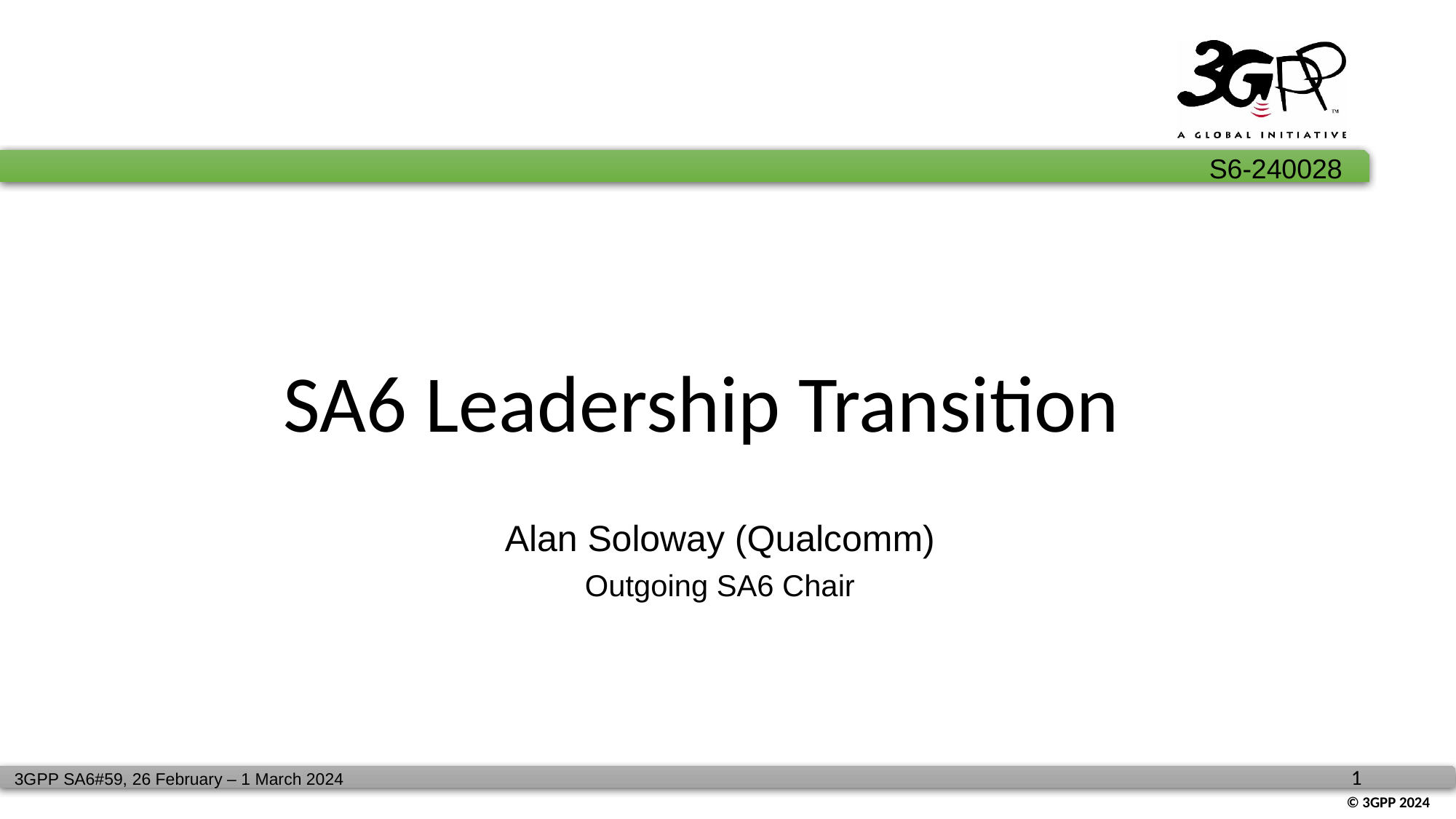

# SA6 Leadership Transition
Alan Soloway (Qualcomm)
Outgoing SA6 Chair